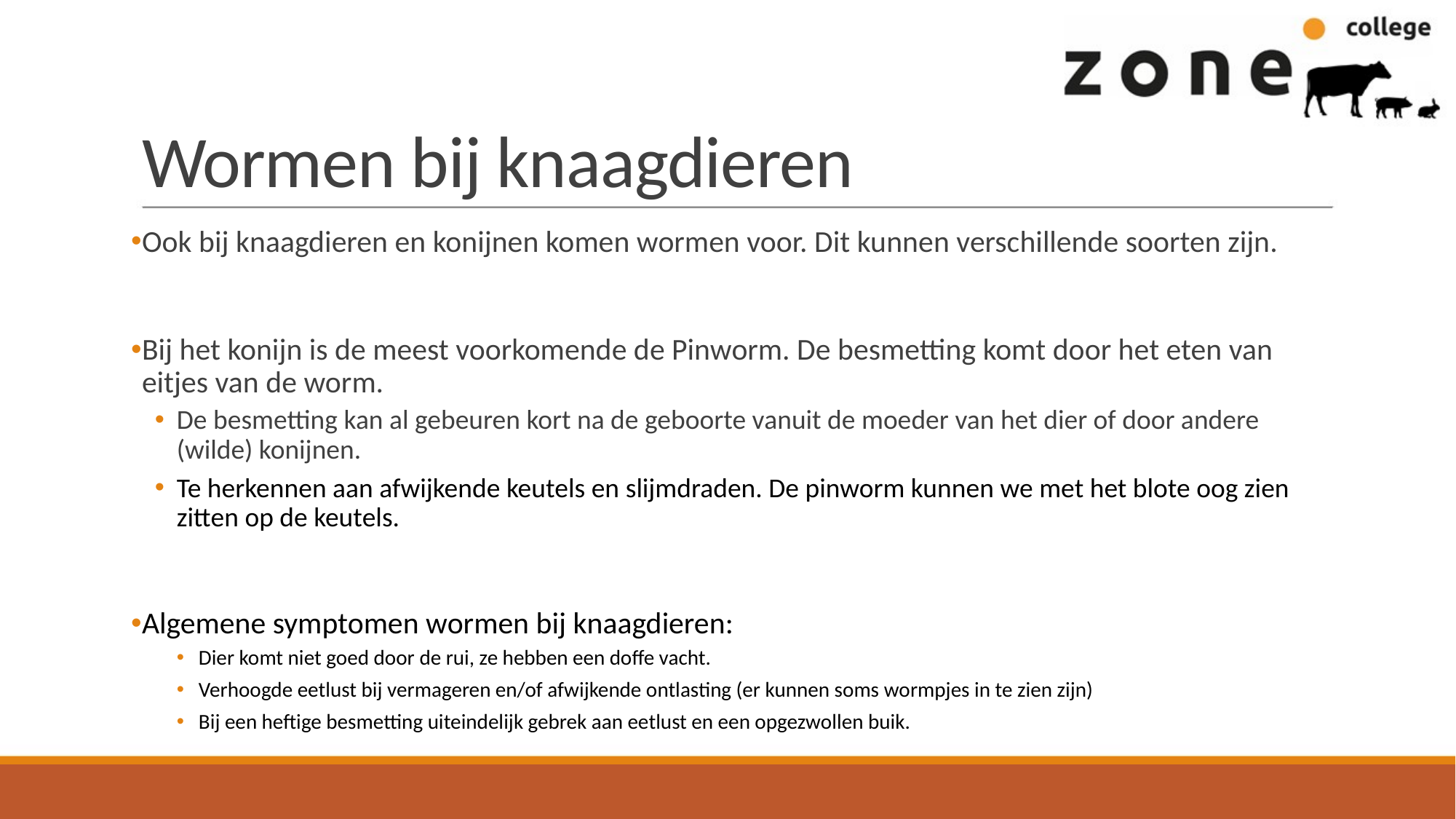

# Wormen bij knaagdieren
Ook bij knaagdieren en konijnen komen wormen voor. Dit kunnen verschillende soorten zijn.

Bij het konijn is de meest voorkomende de Pinworm. De besmetting komt door het eten van eitjes van de worm.
De besmetting kan al gebeuren kort na de geboorte vanuit de moeder van het dier of door andere (wilde) konijnen.
Te herkennen aan afwijkende keutels en slijmdraden. De pinworm kunnen we met het blote oog zien zitten op de keutels.

Algemene symptomen wormen bij knaagdieren:
Dier komt niet goed door de rui, ze hebben een doffe vacht.
Verhoogde eetlust bij vermageren en/of afwijkende ontlasting (er kunnen soms wormpjes in te zien zijn)
Bij een heftige besmetting uiteindelijk gebrek aan eetlust en een opgezwollen buik.